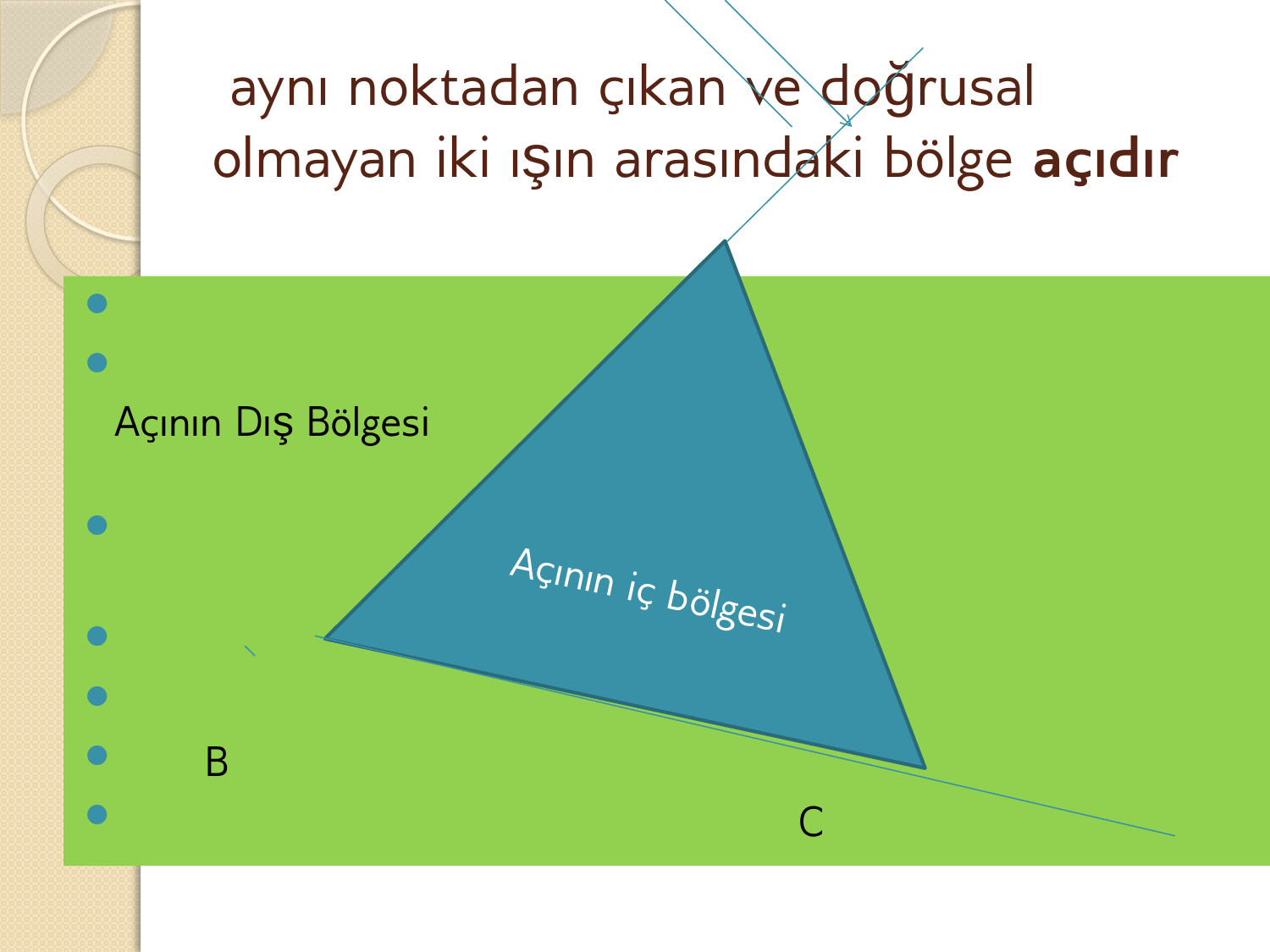

# aynı noktadan çıkan ve doğrusal olmayan iki ışın arasındaki bölge açıdır
Açının iç bölgesi
                                           A
                                                                                   Açının Dış Bölgesi

       B
                                                     C